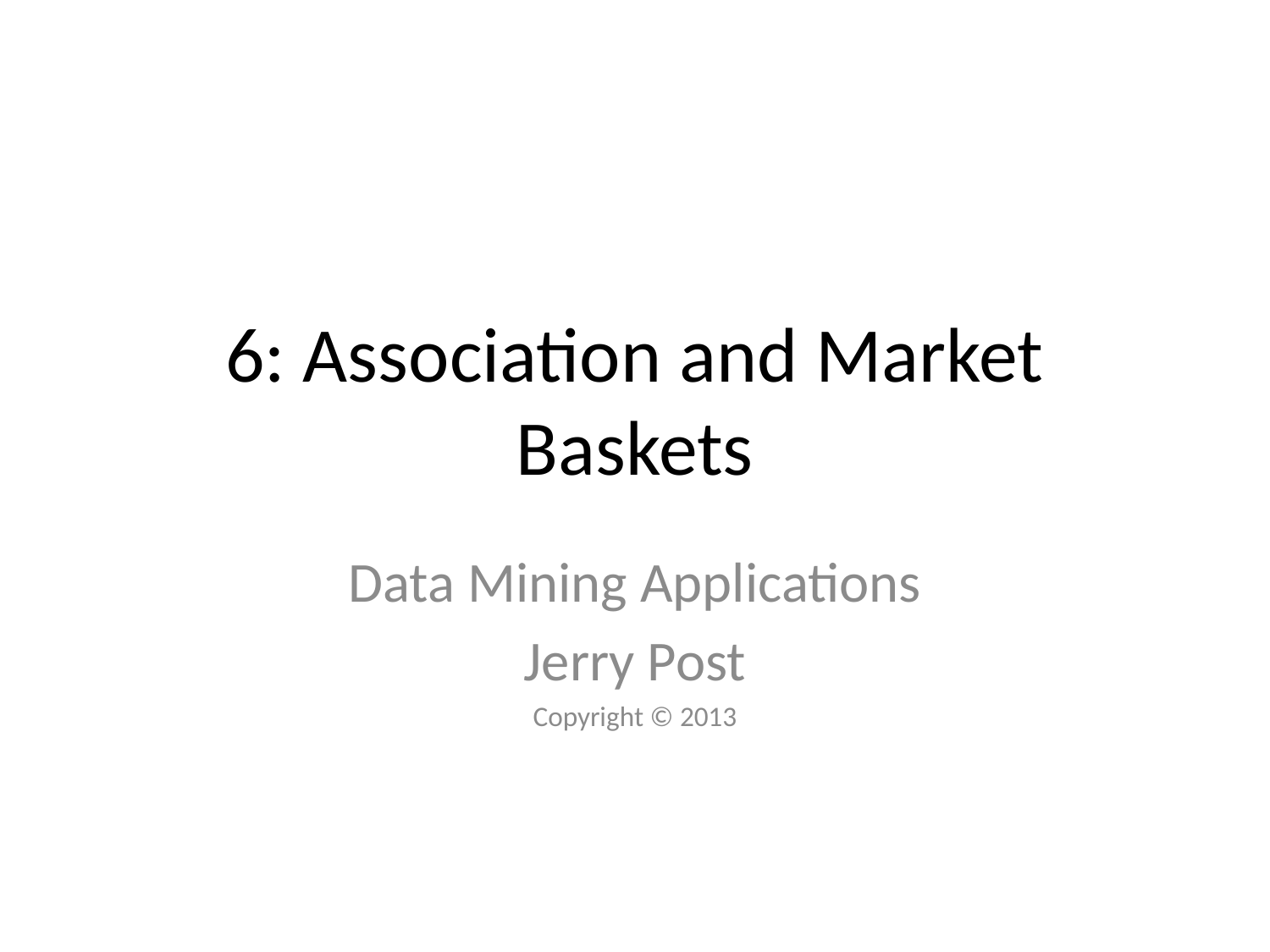

# 6: Association and Market Baskets
Data Mining Applications
Jerry Post
Copyright © 2013